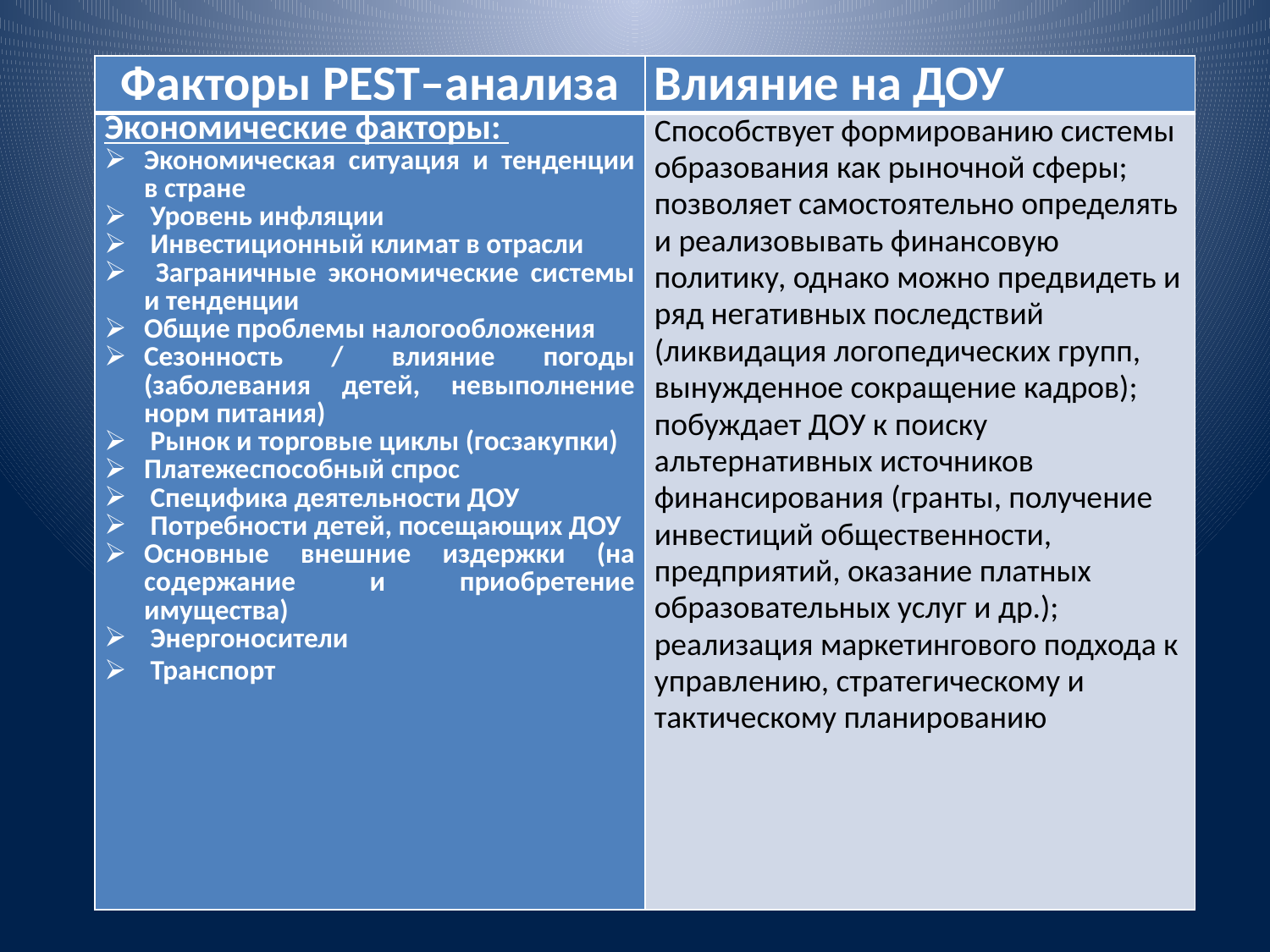

| Факторы PEST–анализа | Влияние на ДОУ |
| --- | --- |
| Экономические факторы: Экономическая ситуация и тенденции в стране Уровень инфляции Инвестиционный климат в отрасли Заграничные экономические системы и тенденции Общие проблемы налогообложения Сезонность / влияние погоды (заболевания детей, невыполнение норм питания) Рынок и торговые циклы (госзакупки) Платежеспособный спрос Специфика деятельности ДОУ Потребности детей, посещающих ДОУ Основные внешние издержки (на содержание и приобретение имущества) Энергоносители Транспорт | Способствует формированию системы образования как рыночной сферы; позволяет самостоятельно определять и реализовывать финансовую политику, однако можно предвидеть и ряд негативных последствий (ликвидация логопедических групп, вынужденное сокращение кадров); побуждает ДОУ к поиску альтернативных источников финансирования (гранты, получение инвестиций общественности, предприятий, оказание платных образовательных услуг и др.); реализация маркетингового подхода к управлению, стратегическому и тактическому планированию |